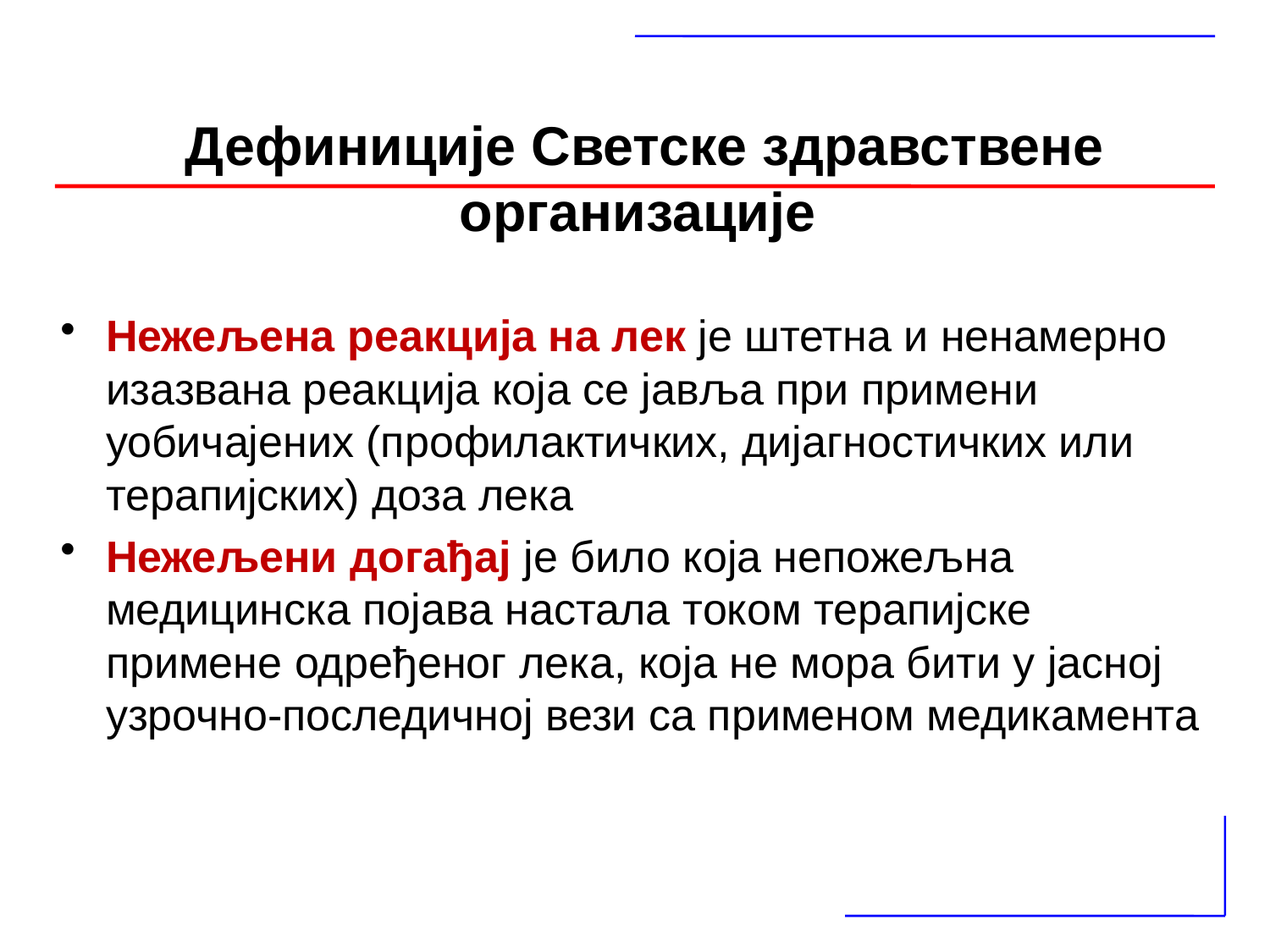

Дефиниције Светске здравствене организације

Нежељена реакција на лек је штетна и ненамерно изазвана реакција која се јавља при примени уобичајених (профилактичких, дијагностичких или терапијских) доза лека
Нежељени догађај је било која непожељнa медицинска појава настала током терапијске примене одређеног лека, која не мора бити у јасној узрочно-последичној вези са применом медикамента